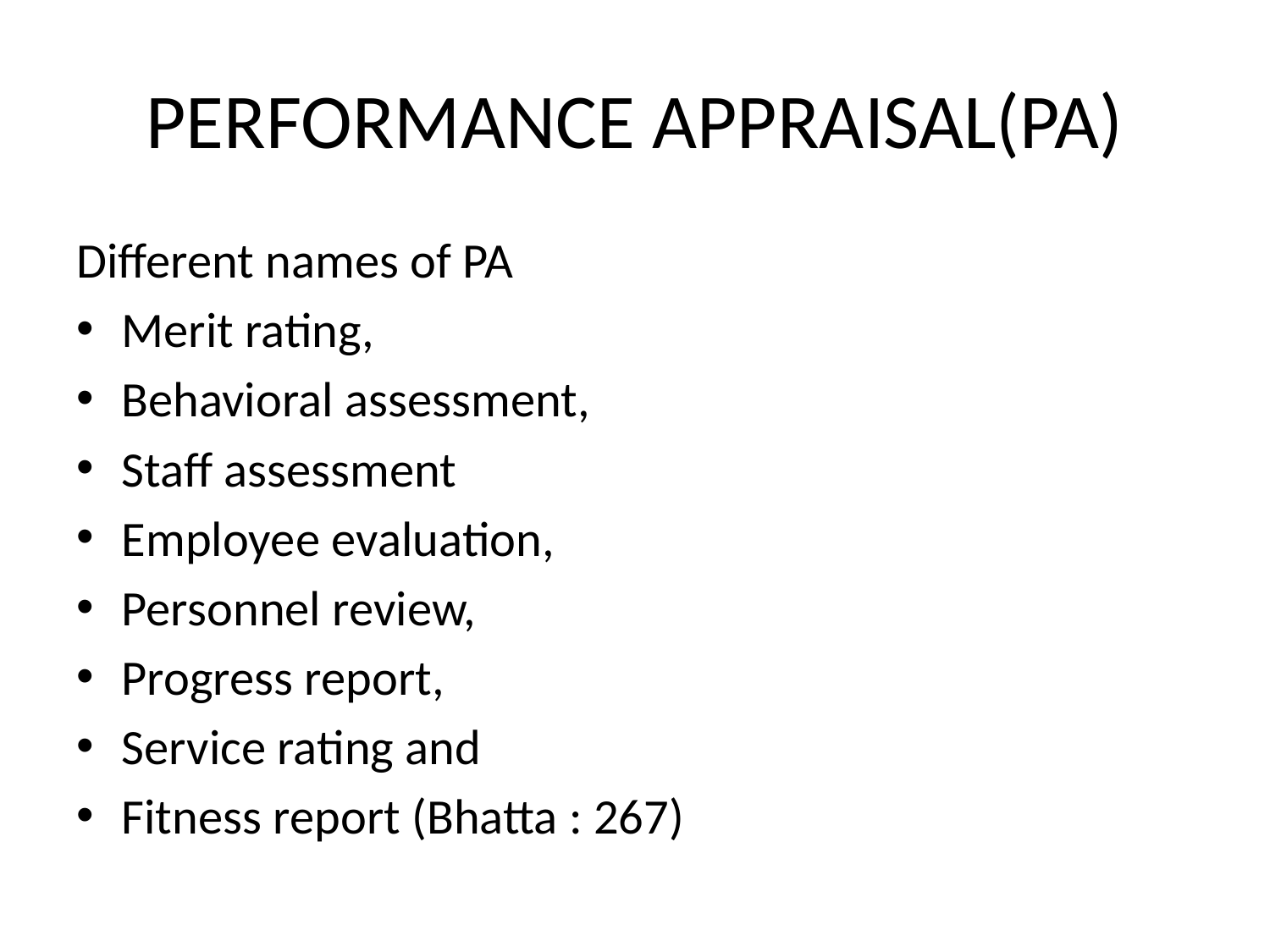

# PERFORMANCE APPRAISAL(PA)
Different names of PA
Merit rating,
Behavioral assessment,
Staff assessment
Employee evaluation,
Personnel review,
Progress report,
Service rating and
Fitness report (Bhatta : 267)